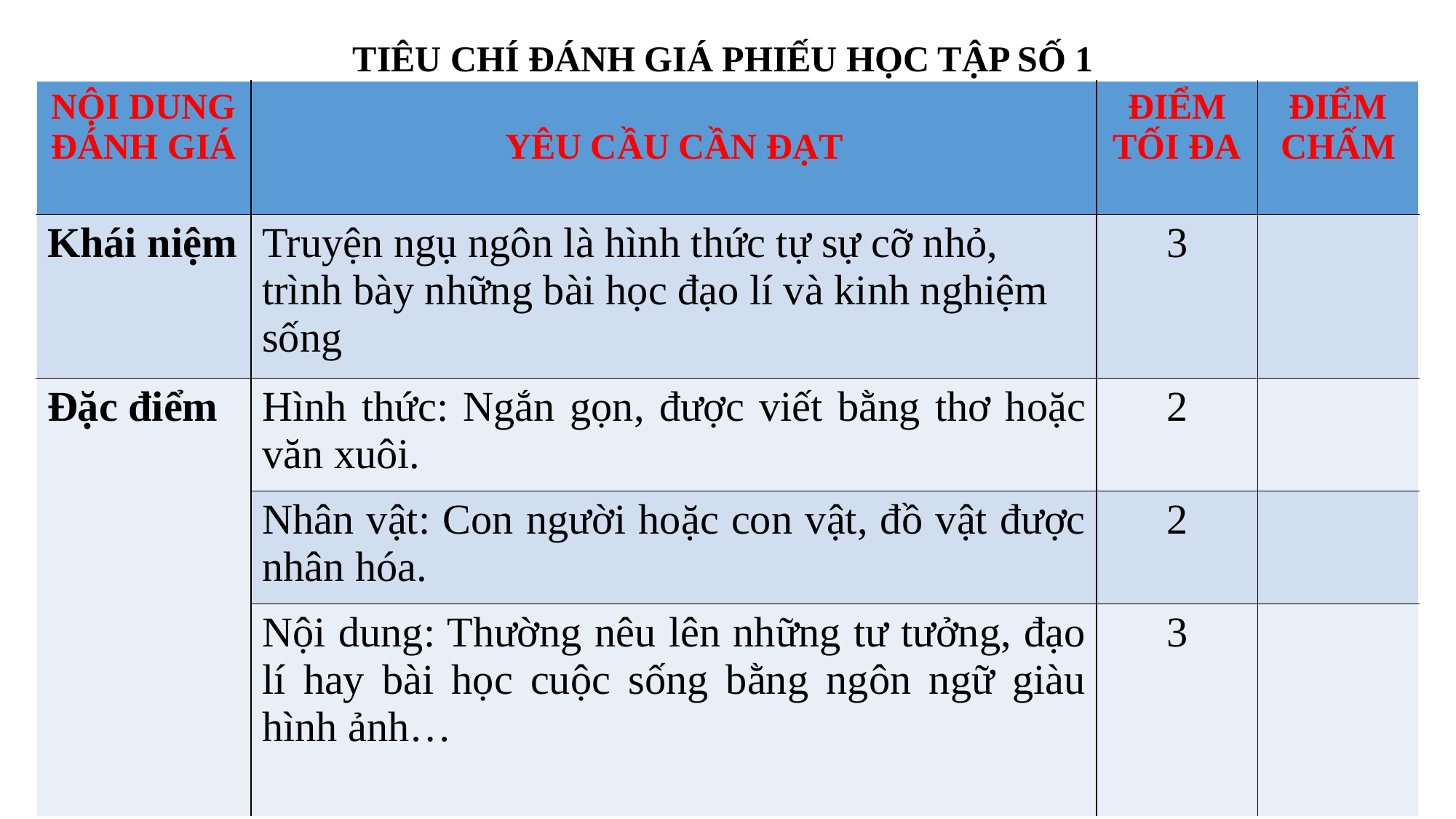

TIÊU CHÍ ĐÁNH GIÁ PHIẾU HỌC TẬP SỐ 1
| NỘI DUNG ĐÁNH GIÁ | YÊU CẦU CẦN ĐẠT | ĐIỂM TỐI ĐA | ĐIỂM CHẤM |
| --- | --- | --- | --- |
| Khái niệm | Truyện ngụ ngôn là hình thức tự sự cỡ nhỏ, trình bày những bài học đạo lí và kinh nghiệm sống | 3 |  |
| Đặc điểm | Hình thức: Ngắn gọn, được viết bằng thơ hoặc văn xuôi. | 2 |  |
|  | Nhân vật: Con người hoặc con vật, đồ vật được nhân hóa. | 2 |  |
|  | Nội dung: Thường nêu lên những tư tưởng, đạo lí hay bài học cuộc sống bằng ngôn ngữ giàu hình ảnh… | 3 |  |